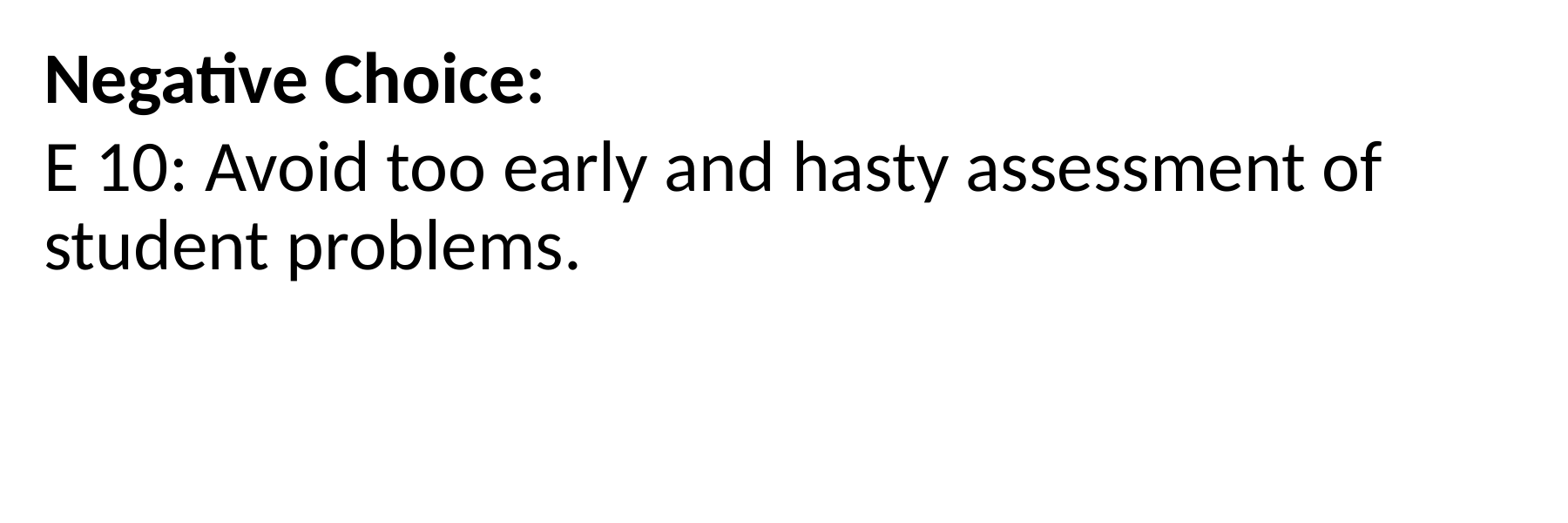

Negative Choice:
E 10: Avoid too early and hasty assessment of student problems.